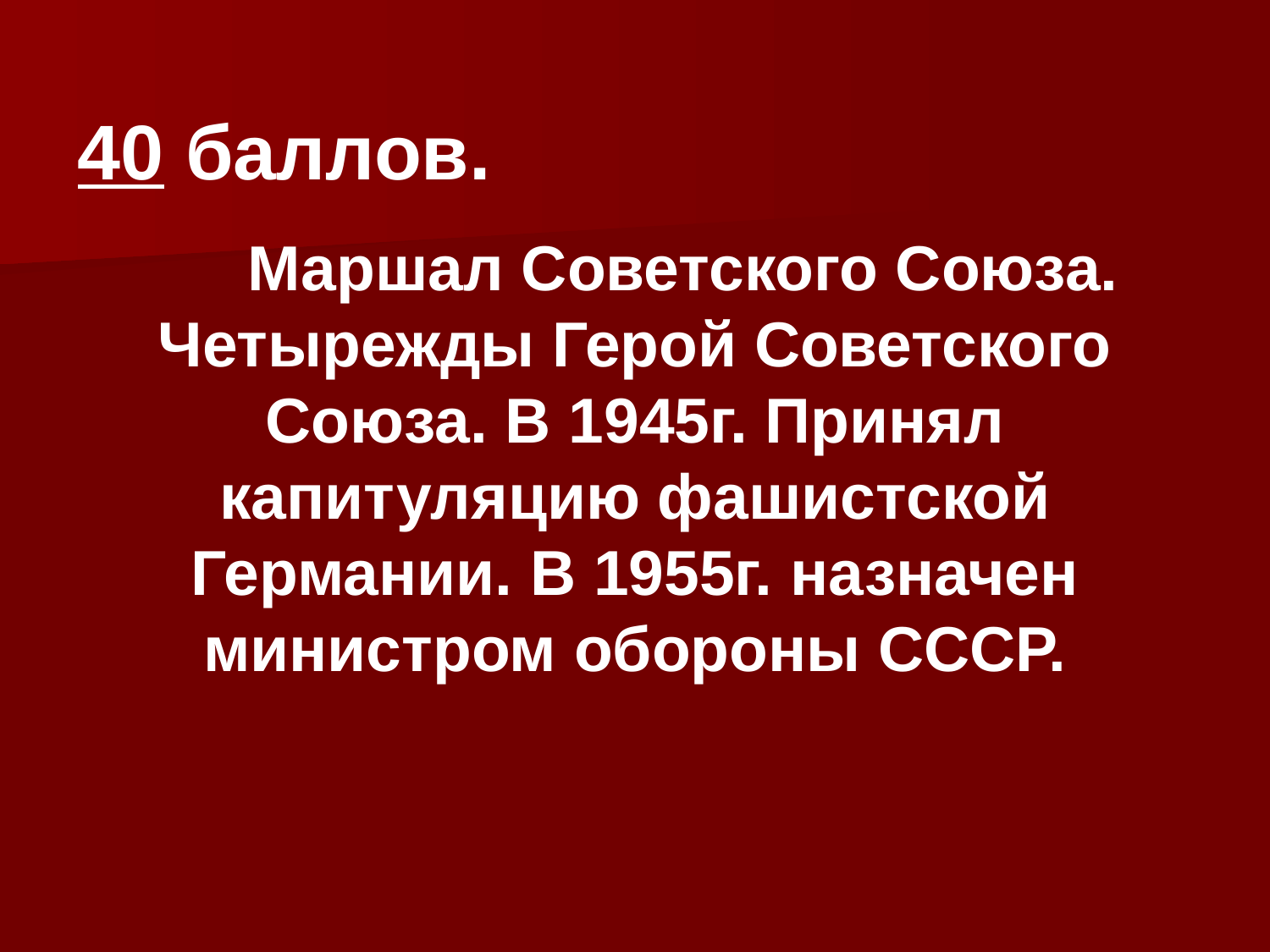

40 баллов.
       Маршал Советского Союза. Четырежды Герой Советского Союза. В 1945г. Принял капитуляцию фашистской Германии. В 1955г. назначен министром обороны СССР.